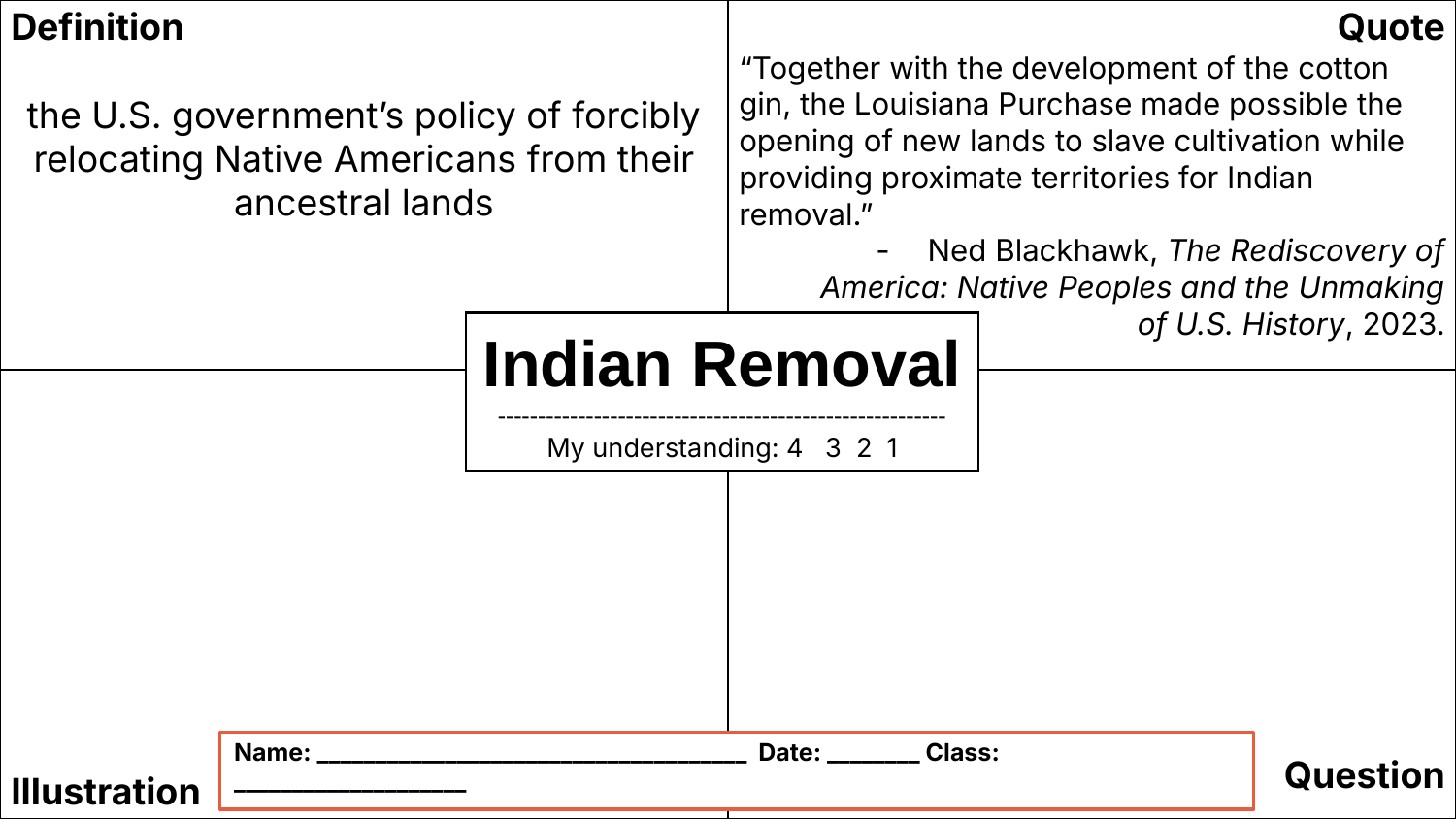

| Definition the U.S. government’s policy of forcibly relocating Native Americans from their ancestral lands | Quote “Together with the development of the cotton gin, the Louisiana Purchase made possible the opening of new lands to slave cultivation while providing proximate territories for Indian removal.” Ned Blackhawk, The Rediscovery of America: Native Peoples and the Unmaking of U.S. History, 2023. |
| --- | --- |
| Illustration | Question |
Indian Removal
--------------------------------------------------------
My understanding: 4   3  2  1
Name: _____________________________________  Date: ________ Class: ____________________